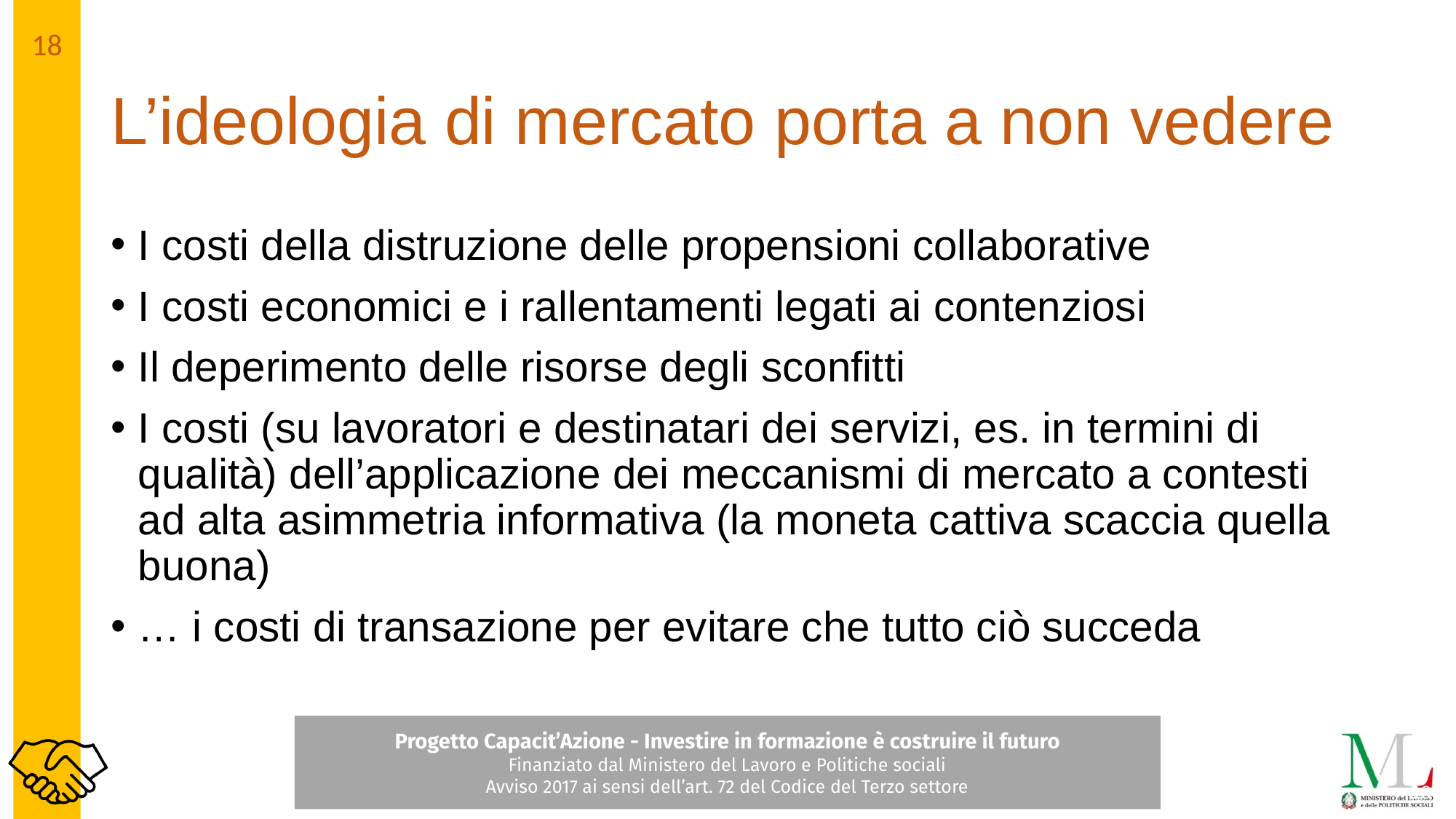

# L’ideologia di mercato porta a non vedere
I costi della distruzione delle propensioni collaborative
I costi economici e i rallentamenti legati ai contenziosi
Il deperimento delle risorse degli sconfitti
I costi (su lavoratori e destinatari dei servizi, es. in termini di qualità) dell’applicazione dei meccanismi di mercato a contesti ad alta asimmetria informativa (la moneta cattiva scaccia quella buona)
… i costi di transazione per evitare che tutto ciò succeda
18